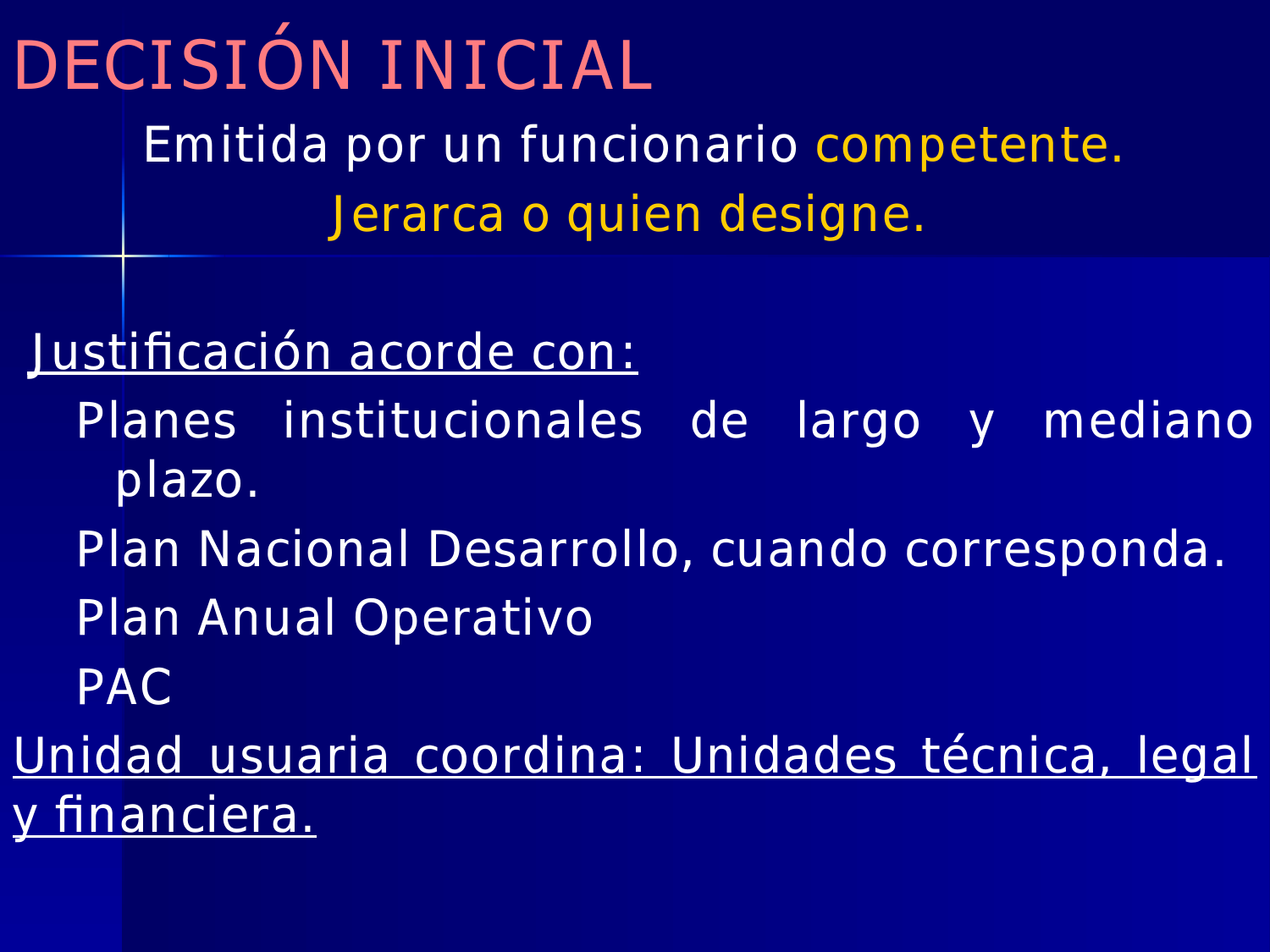

DECISIÓN INICIAL
Emitida por un funcionario competente.
Jerarca o quien designe.

 Justificación acorde con:
Planes institucionales de largo y mediano plazo.
Plan Nacional Desarrollo, cuando corresponda.
Plan Anual Operativo
PAC
Unidad usuaria coordina: Unidades técnica, legal y financiera.